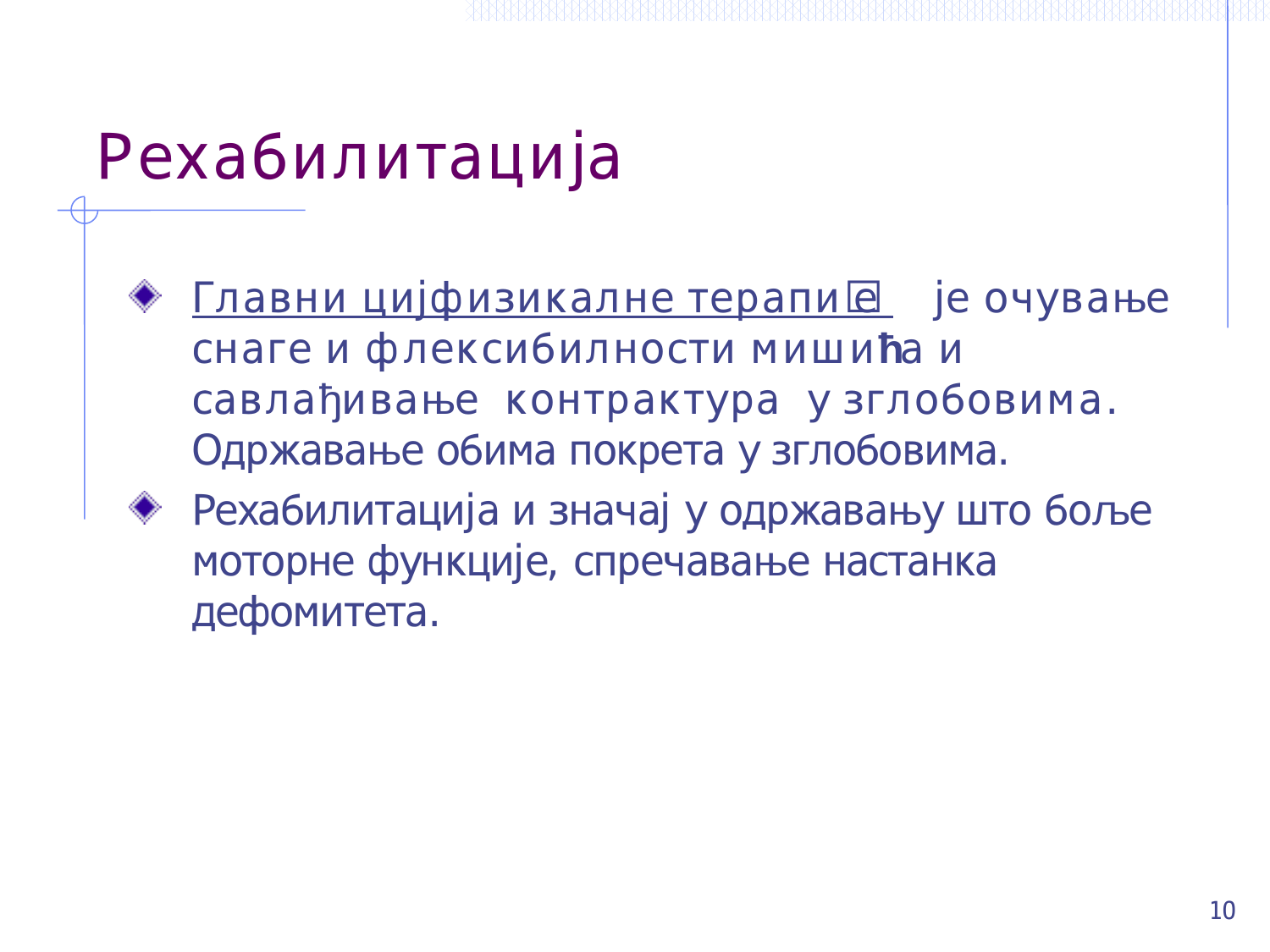

# Рехабилитација
Главни циљ физикалне терапије је очување снаге и флексибилности мишића и савлађивање  контрактура  у зглобовима. Одржавање обима покрета у зглобовима.
Рехабилитација и значај у одржавању што боље моторне функције, спречавање настанка дефомитета.

10